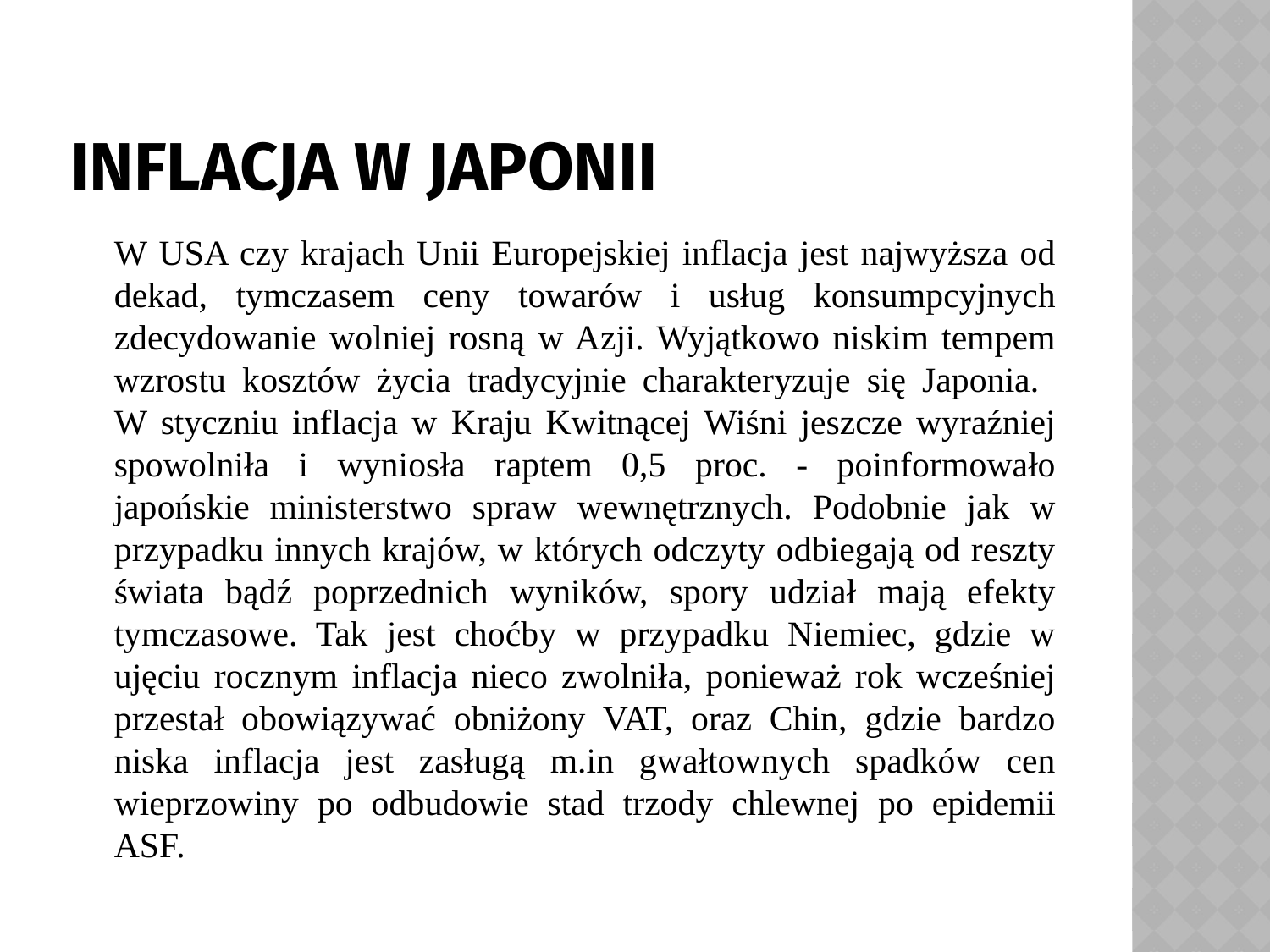

# Inflacja w Japonii
	W USA czy krajach Unii Europejskiej inflacja jest najwyższa od dekad, tymczasem ceny towarów i usług konsumpcyjnych zdecydowanie wolniej rosną w Azji. Wyjątkowo niskim tempem wzrostu kosztów życia tradycyjnie charakteryzuje się Japonia.
W styczniu inflacja w Kraju Kwitnącej Wiśni jeszcze wyraźniej spowolniła i wyniosła raptem 0,5 proc. - poinformowało japońskie ministerstwo spraw wewnętrznych. Podobnie jak w przypadku innych krajów, w których odczyty odbiegają od reszty świata bądź poprzednich wyników, spory udział mają efekty tymczasowe. Tak jest choćby w przypadku Niemiec, gdzie w ujęciu rocznym inflacja nieco zwolniła, ponieważ rok wcześniej przestał obowiązywać obniżony VAT, oraz Chin, gdzie bardzo niska inflacja jest zasługą m.in gwałtownych spadków cen wieprzowiny po odbudowie stad trzody chlewnej po epidemii ASF.